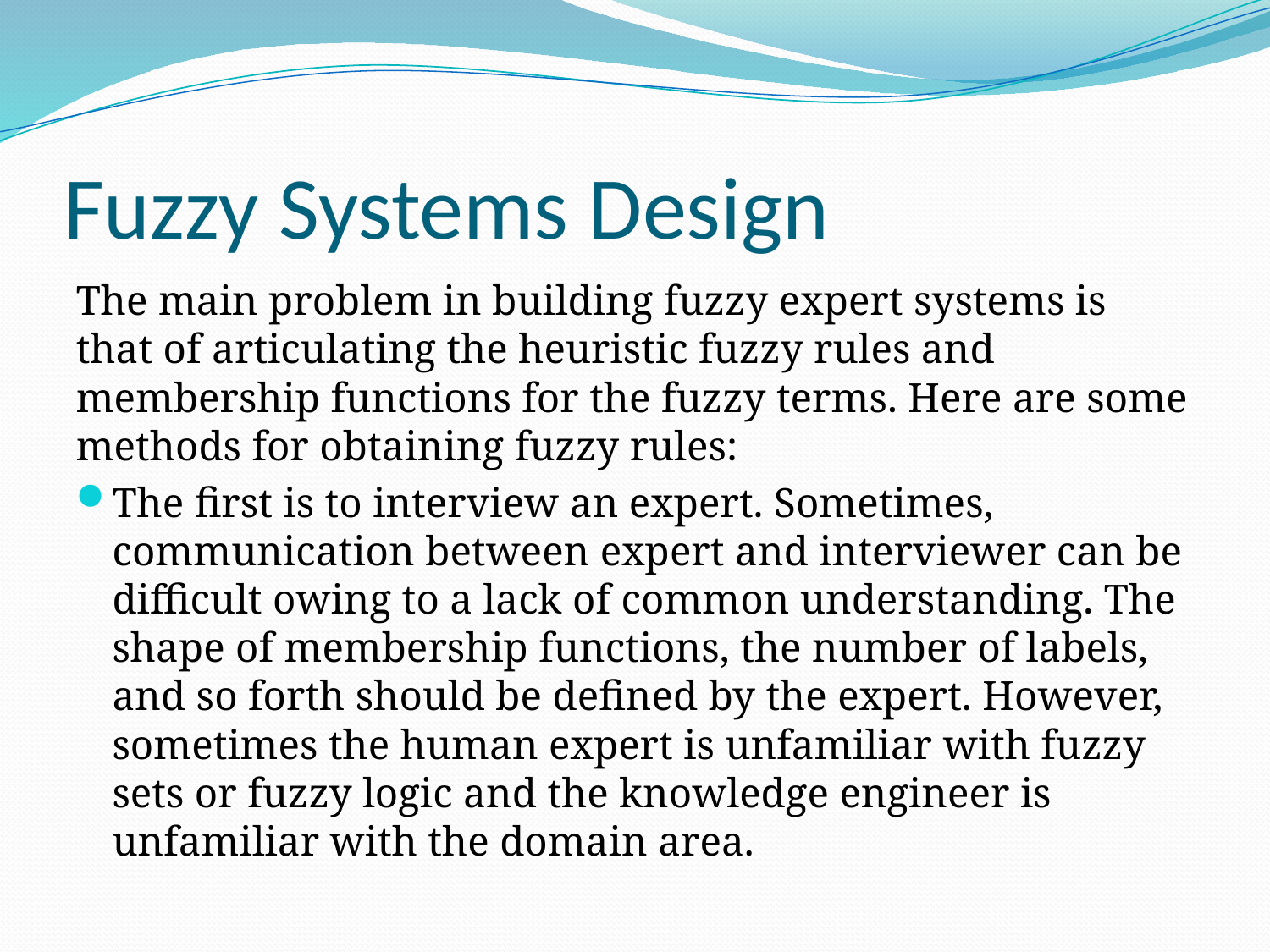

# Fuzzy Systems Design
The main problem in building fuzzy expert systems is that of articulating the heuristic fuzzy rules and membership functions for the fuzzy terms. Here are some methods for obtaining fuzzy rules:
The first is to interview an expert. Sometimes, communication between expert and interviewer can be difficult owing to a lack of common understanding. The shape of membership functions, the number of labels, and so forth should be defined by the expert. However, sometimes the human expert is unfamiliar with fuzzy sets or fuzzy logic and the knowledge engineer is unfamiliar with the domain area.